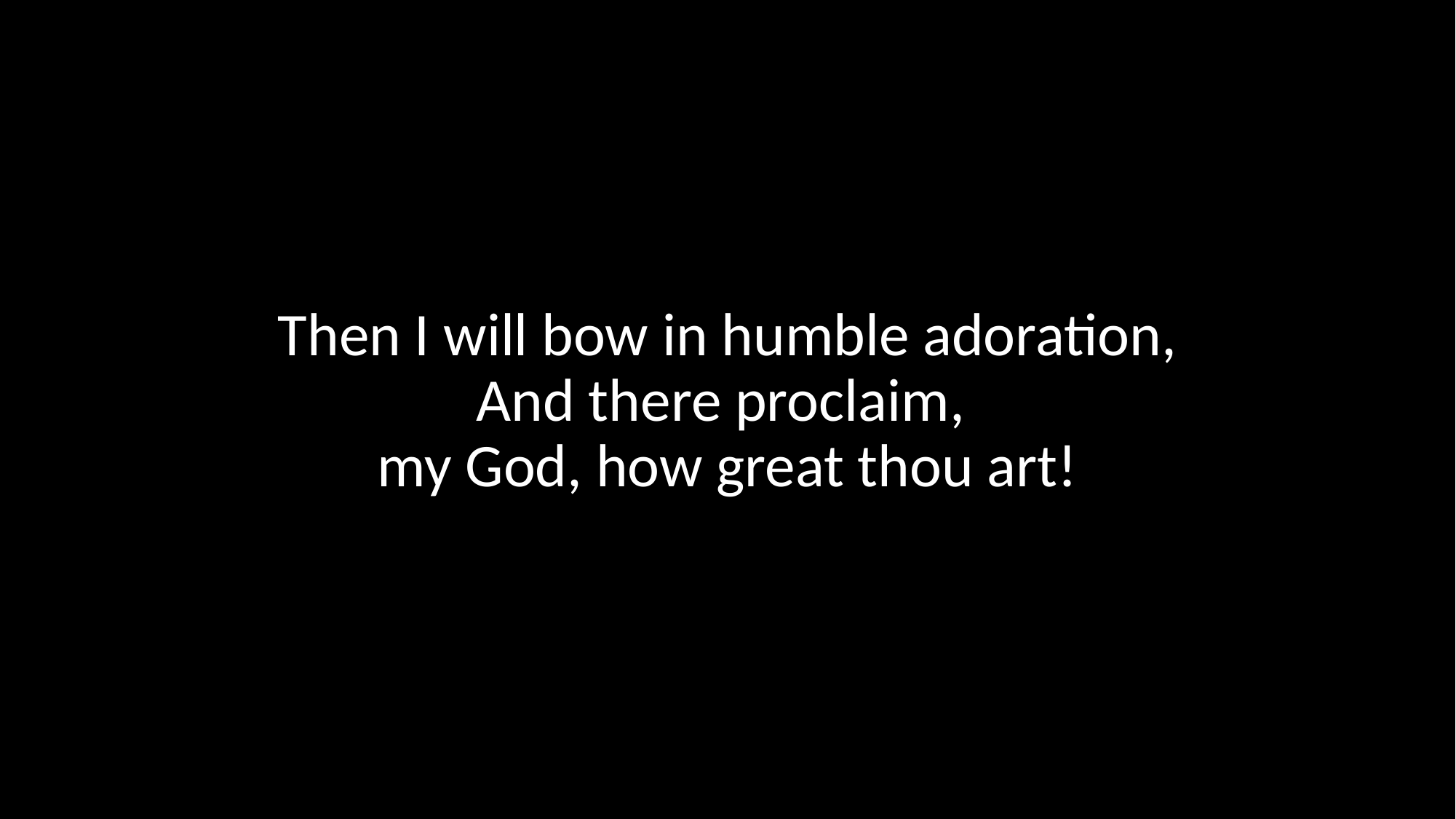

Then I will bow in humble adoration,
And there proclaim,
my God, how great thou art!